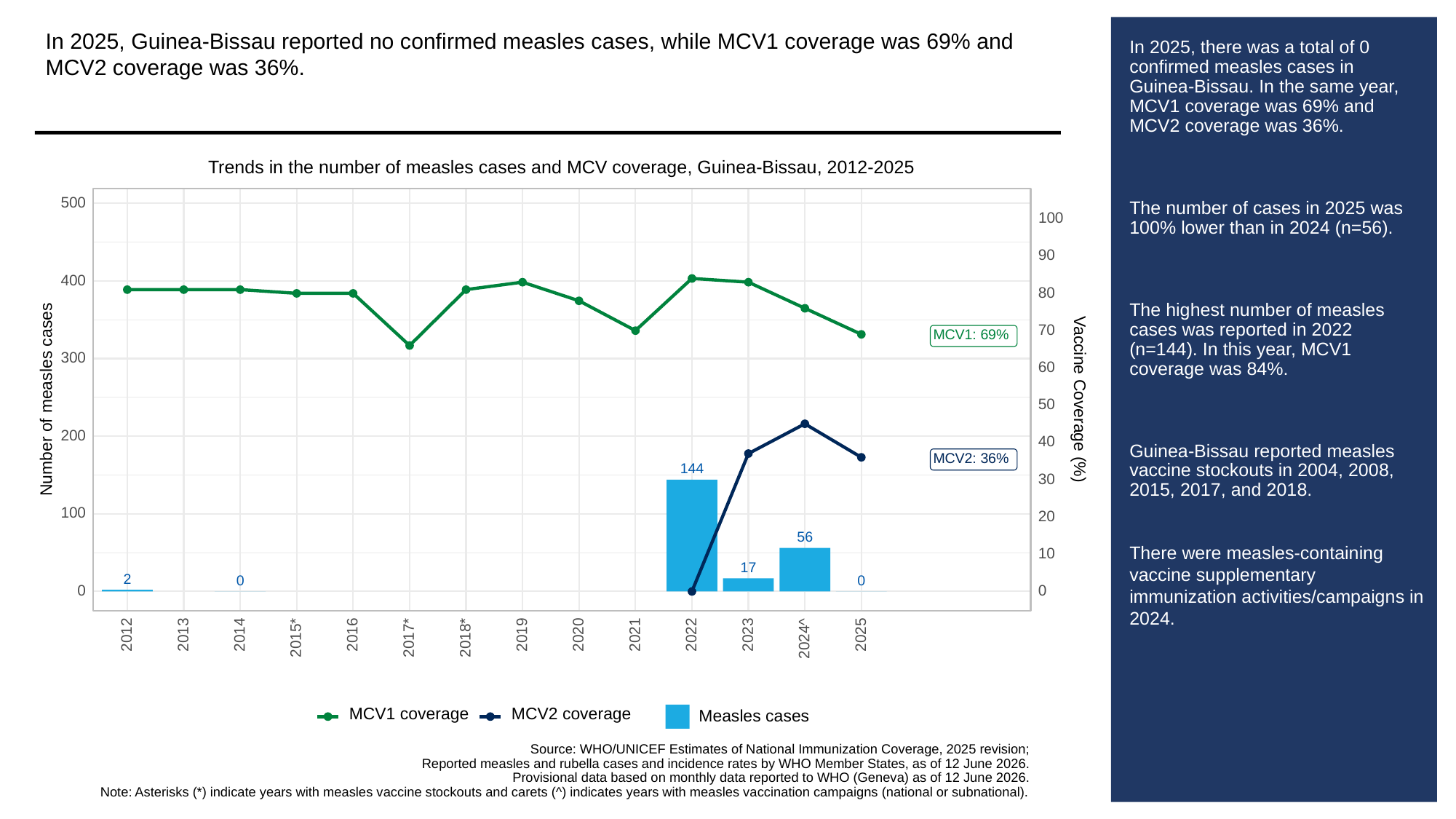

In 2025, Guinea-Bissau reported no confirmed measles cases, while MCV1 coverage was 69% and MCV2 coverage was 36%.
# In 2025, there was a total of 0 confirmed measles cases in Guinea-Bissau. In the same year, MCV1 coverage was 69% and MCV2 coverage was 36%.

The number of cases in 2025 was 100% lower than in 2024 (n=56).

The highest number of measles cases was reported in 2022 (n=144). In this year, MCV1 coverage was 84%.

Guinea-Bissau reported measles vaccine stockouts in 2004, 2008, 2015, 2017, and 2018.

There were measles-containing vaccine supplementary immunization activities/campaigns in 2024.

Trends in the number of measles cases and MCV coverage, Guinea-Bissau, 2012-2025

500

100

90

400

80

70

MCV1: 69%

300

60
Vaccine Coverage (%)
Number of measles cases

50

200

40

MCV2: 36%

144
30

100
20

56

10

17
2
0
0

0
0

2013
2023
2012
2014
2016
2019
2020
2021
2022
2025
2015*
2017*
2018*
2024^

MCV1 coverage
MCV2 coverage
Measles cases

Source: WHO/UNICEF Estimates of National Immunization Coverage, 2025 revision;
Reported measles and rubella cases and incidence rates by WHO Member States, as of 12 June 2026.
Provisional data based on monthly data reported to WHO (Geneva) as of 12 June 2026.
Note: Asterisks (*) indicate years with measles vaccine stockouts and carets (^) indicates years with measles vaccination campaigns (national or subnational).